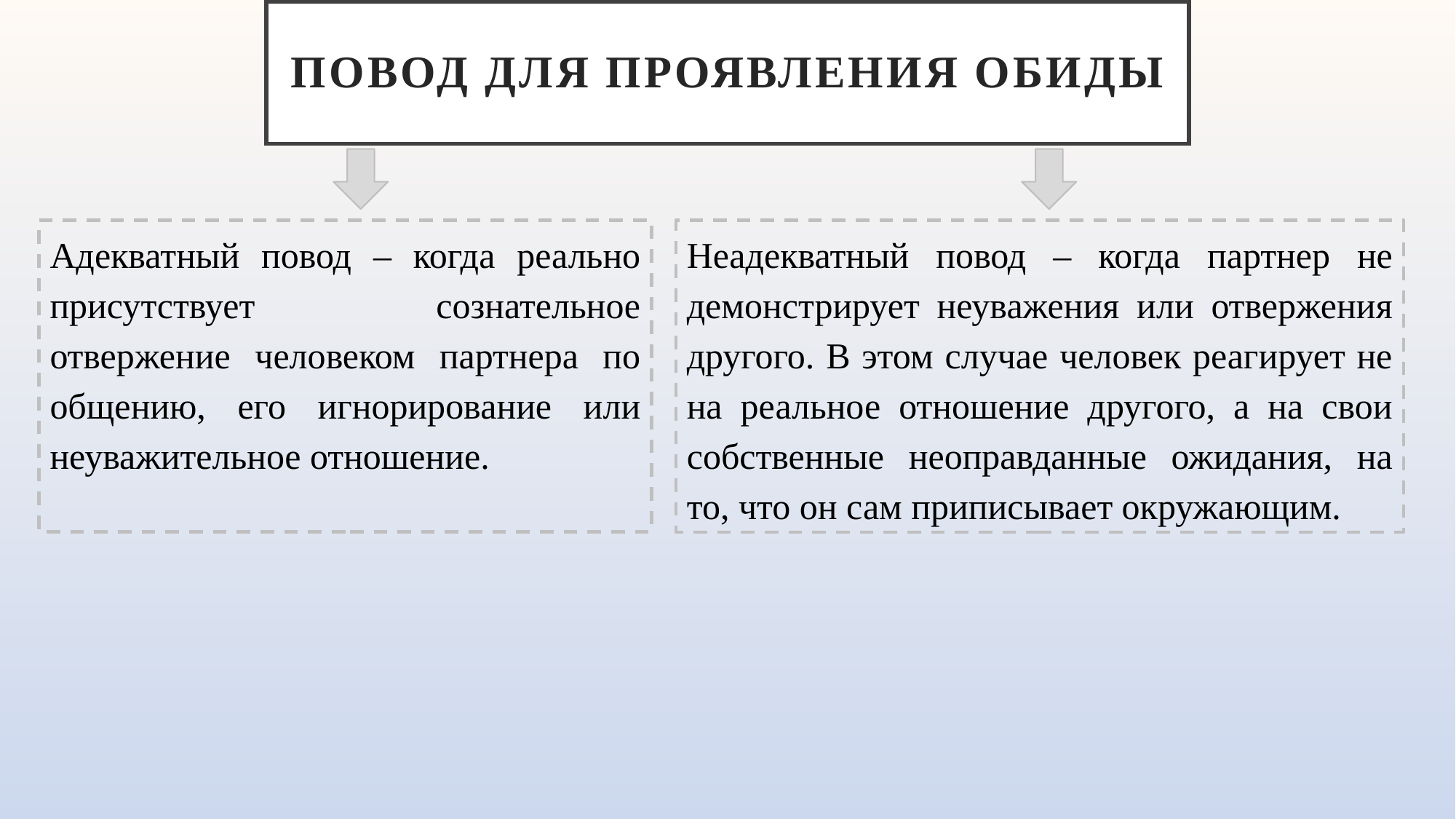

# Повод для проявления обиды

Адекватный повод – когда реально присутствует сознательное отвержение человеком партнера по общению, его игнорирование или неуважительное отношение.

Неадекватный повод – когда партнер не демонстрирует неуважения или отвержения другого. В этом случае человек реагирует не на реальное отношение другого, а на свои собственные неоправданные ожидания, на то, что он сам приписывает окружающим.